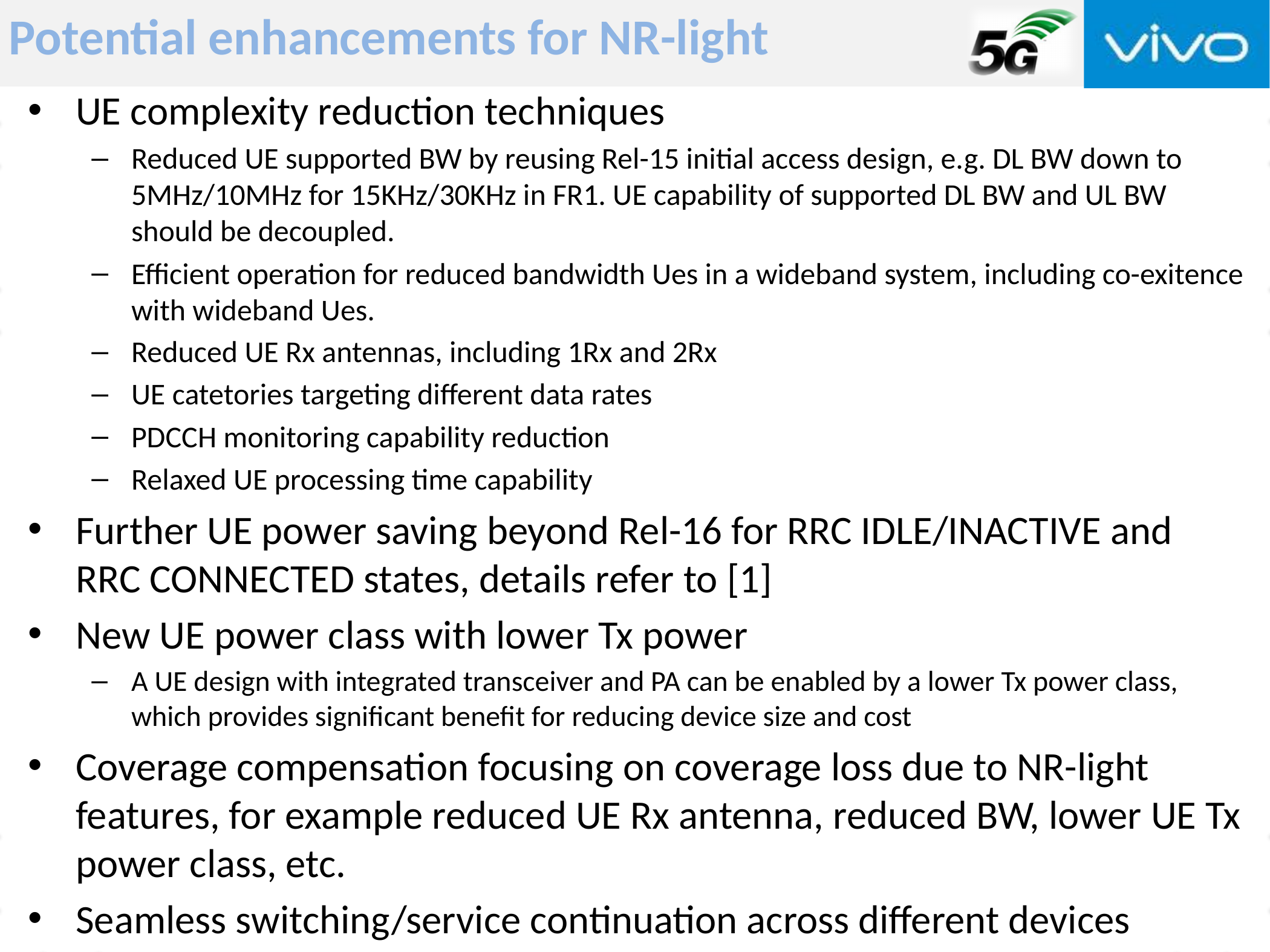

# Potential enhancements for NR-light
UE complexity reduction techniques
Reduced UE supported BW by reusing Rel-15 initial access design, e.g. DL BW down to 5MHz/10MHz for 15KHz/30KHz in FR1. UE capability of supported DL BW and UL BW should be decoupled.
Efficient operation for reduced bandwidth Ues in a wideband system, including co-exitence with wideband Ues.
Reduced UE Rx antennas, including 1Rx and 2Rx
UE catetories targeting different data rates
PDCCH monitoring capability reduction
Relaxed UE processing time capability
Further UE power saving beyond Rel-16 for RRC IDLE/INACTIVE and RRC CONNECTED states, details refer to [1]
New UE power class with lower Tx power
A UE design with integrated transceiver and PA can be enabled by a lower Tx power class, which provides significant benefit for reducing device size and cost
Coverage compensation focusing on coverage loss due to NR-light features, for example reduced UE Rx antenna, reduced BW, lower UE Tx power class, etc.
Seamless switching/service continuation across different devices